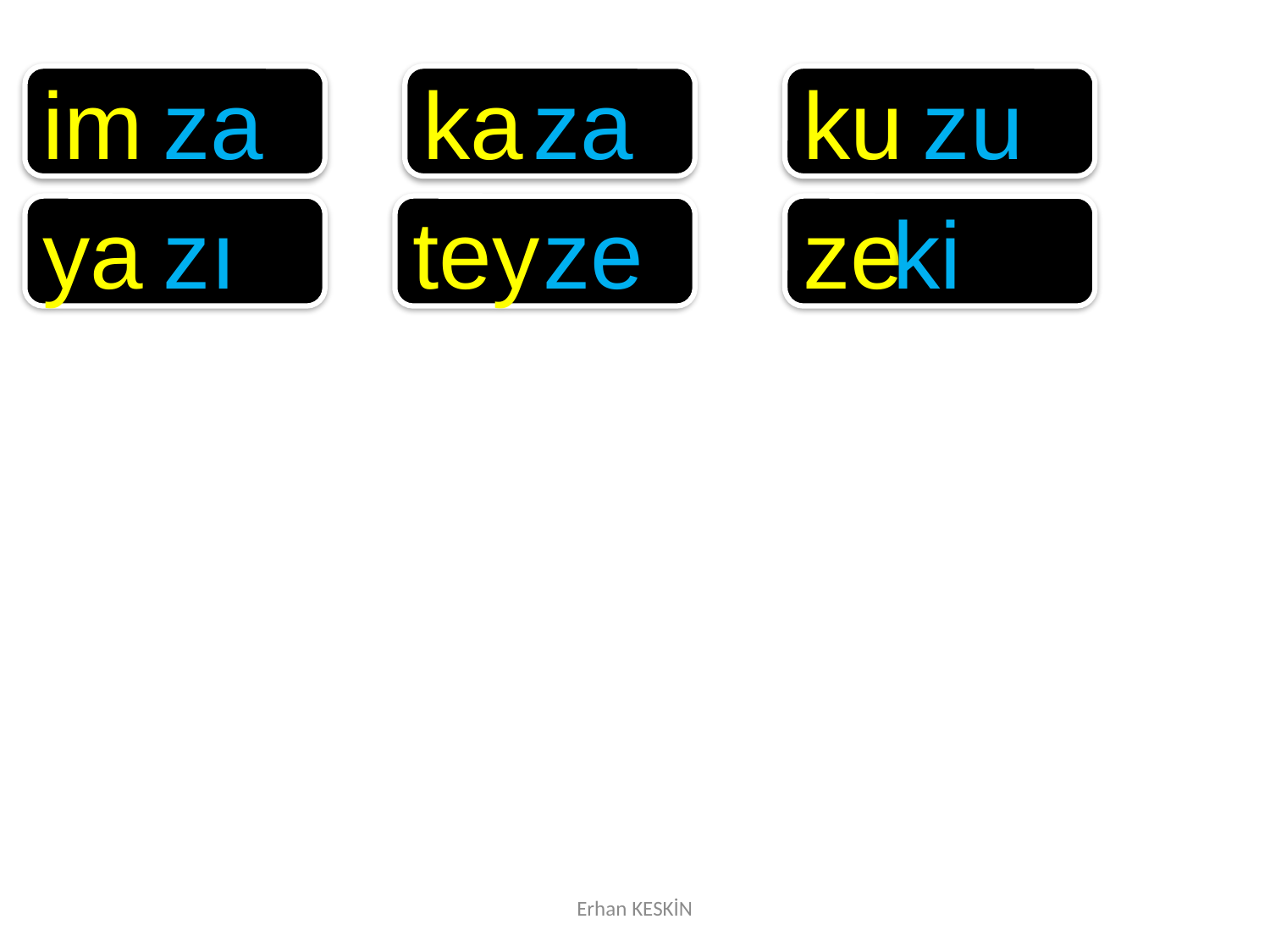

im
za
ka
za
ku
zu
ya
zı
tey
ze
ze
ki
Erhan KESKİN